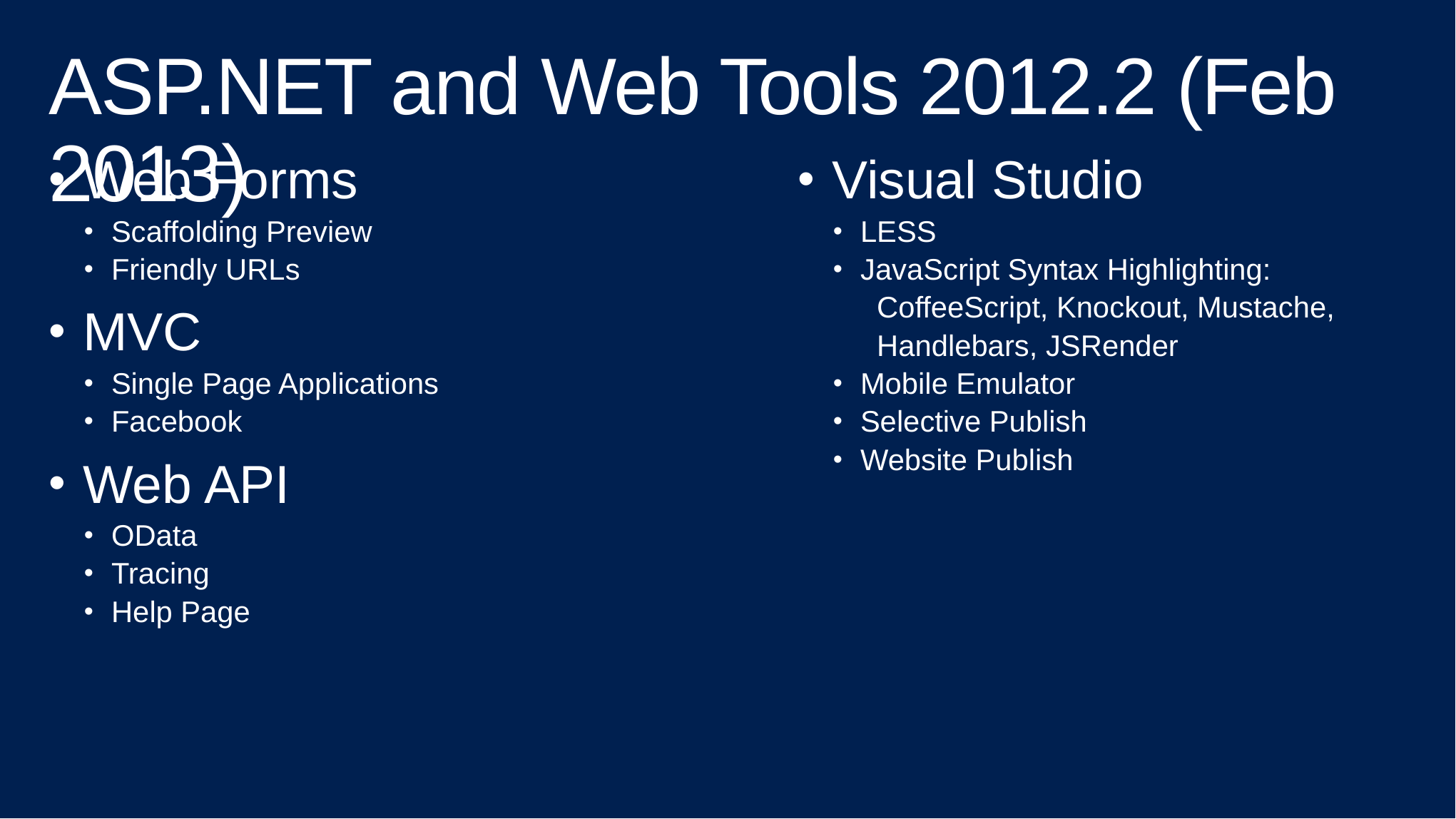

# ASP.NET and Web Tools 2012.2 (Feb 2013)
Web Forms
Scaffolding Preview
Friendly URLs
MVC
Single Page Applications
Facebook
Web API
OData
Tracing
Help Page

Visual Studio
LESS
JavaScript Syntax Highlighting:
  CoffeeScript, Knockout, Mustache,
  Handlebars, JSRender
Mobile Emulator
Selective Publish
Website Publish